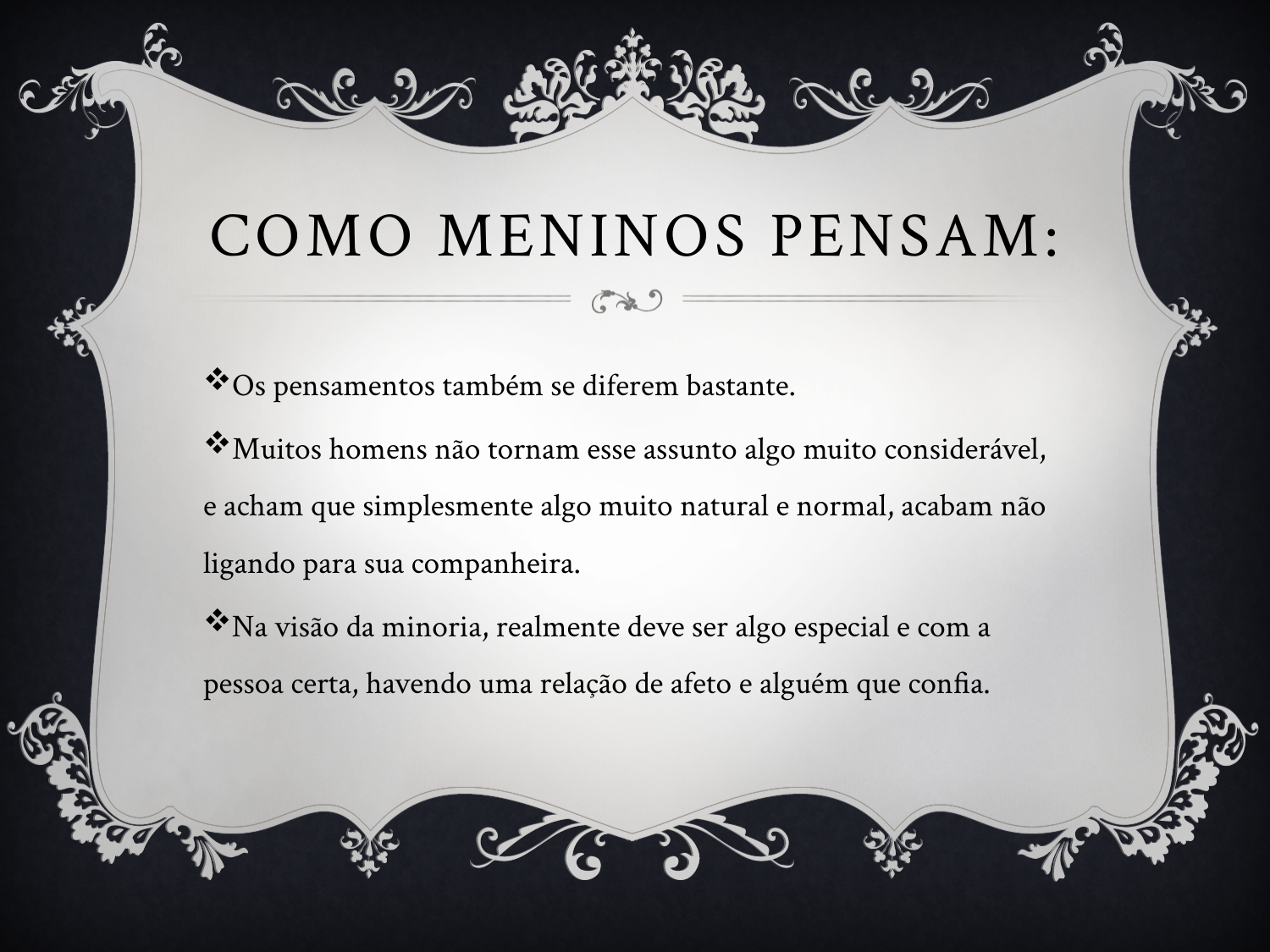

# Como meninos pensam:
Os pensamentos também se diferem bastante.
Muitos homens não tornam esse assunto algo muito considerável, e acham que simplesmente algo muito natural e normal, acabam não ligando para sua companheira.
Na visão da minoria, realmente deve ser algo especial e com a pessoa certa, havendo uma relação de afeto e alguém que confia.